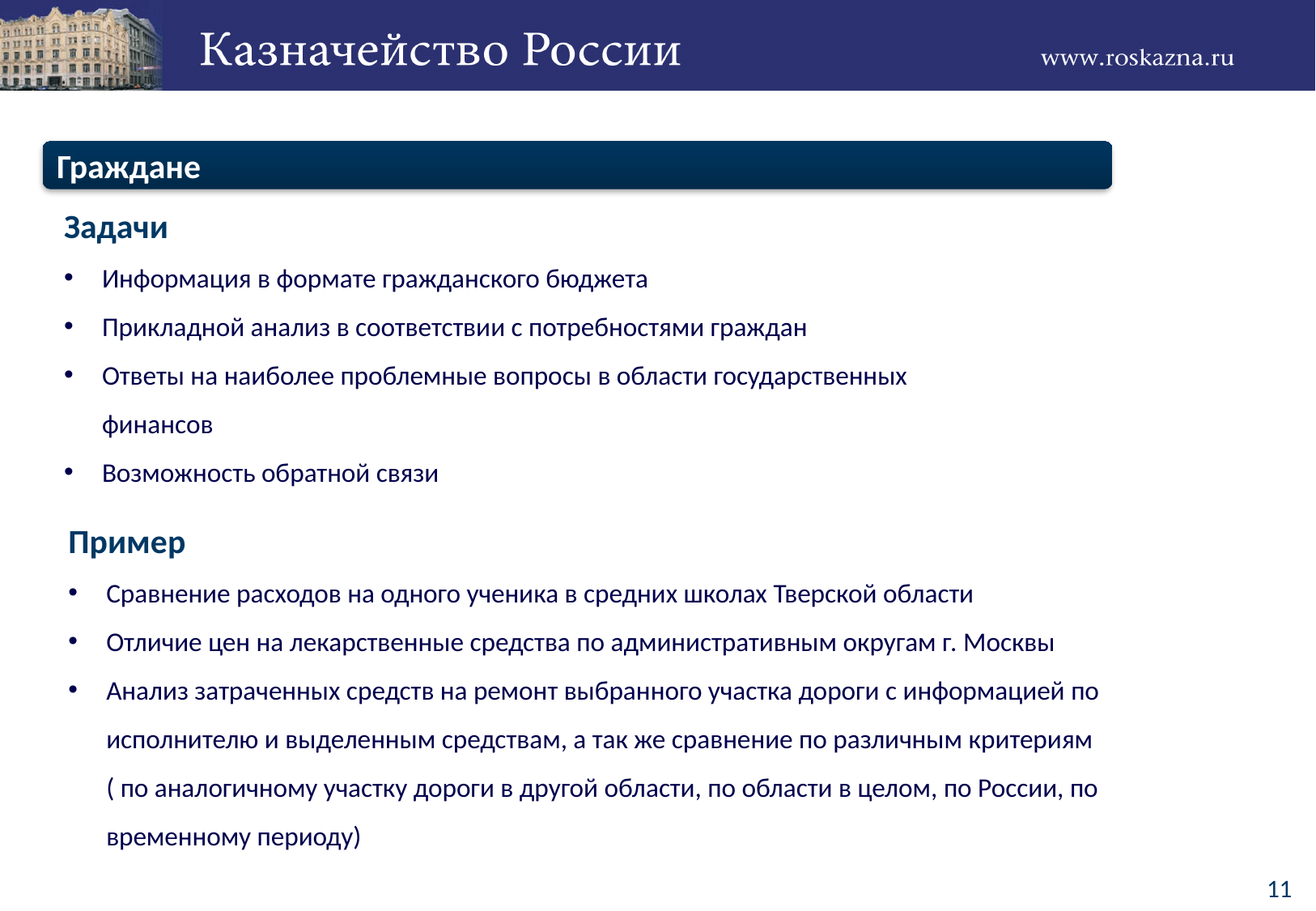

Граждане
Задачи
Информация в формате гражданского бюджета
Прикладной анализ в соответствии с потребностями граждан
Ответы на наиболее проблемные вопросы в области государственных финансов
Возможность обратной связи
Пример
Сравнение расходов на одного ученика в средних школах Тверской области
Отличие цен на лекарственные средства по административным округам г. Москвы
Анализ затраченных средств на ремонт выбранного участка дороги с информацией по исполнителю и выделенным средствам, а так же сравнение по различным критериям  ( по аналогичному участку дороги в другой области, по области в целом, по России, по временному периоду)
11